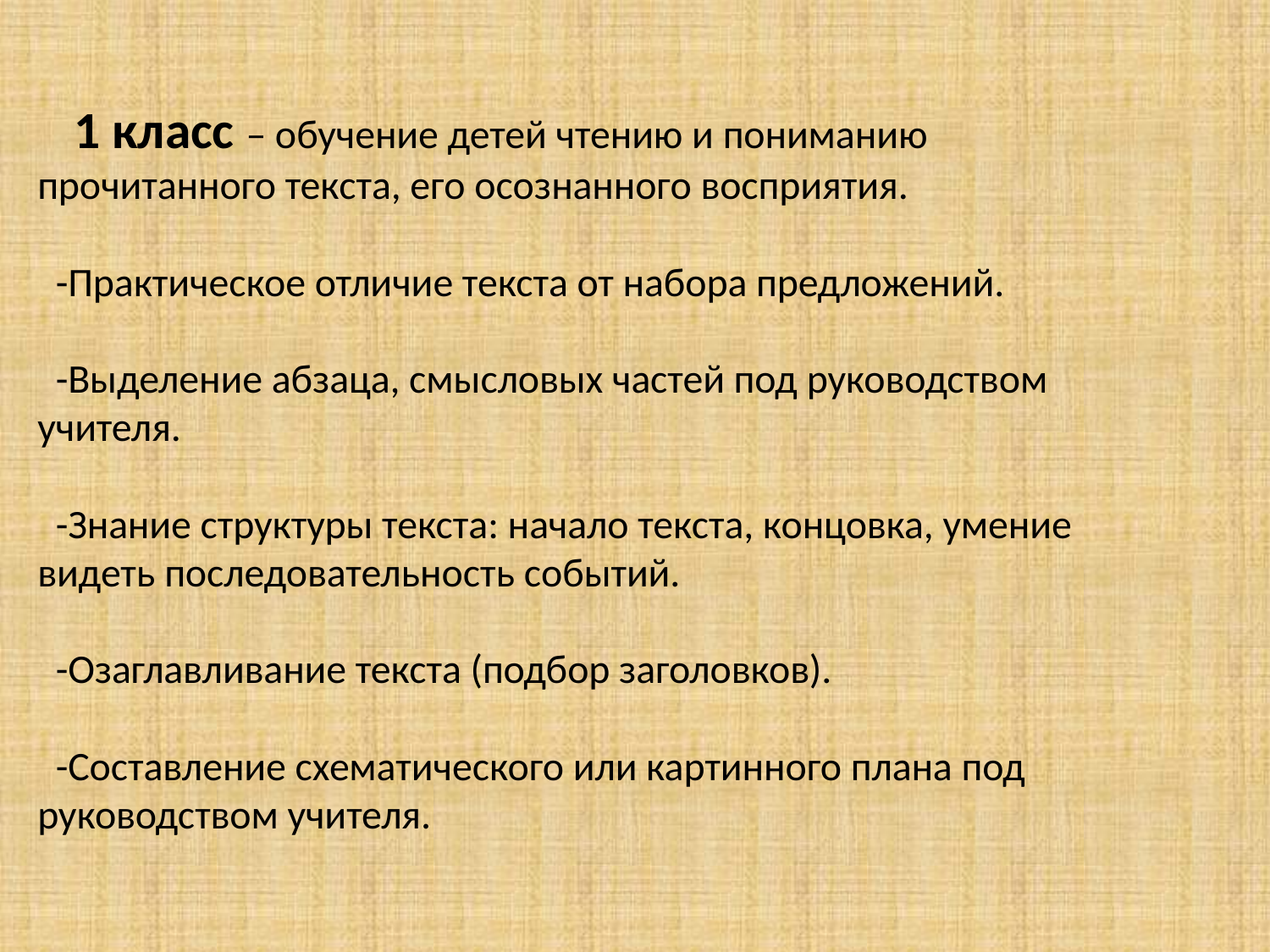

# 1 класс – обучение детей чтению и пониманию              прочитанного текста, его осознанного восприятия. -Практическое отличие текста от набора предложений. -Выделение абзаца, смысловых частей под руководством учителя. -Знание структуры текста: начало текста, концовка, умение видеть последовательность событий. -Озаглавливание текста (подбор заголовков). -Составление схематического или картинного плана под руководством учителя.